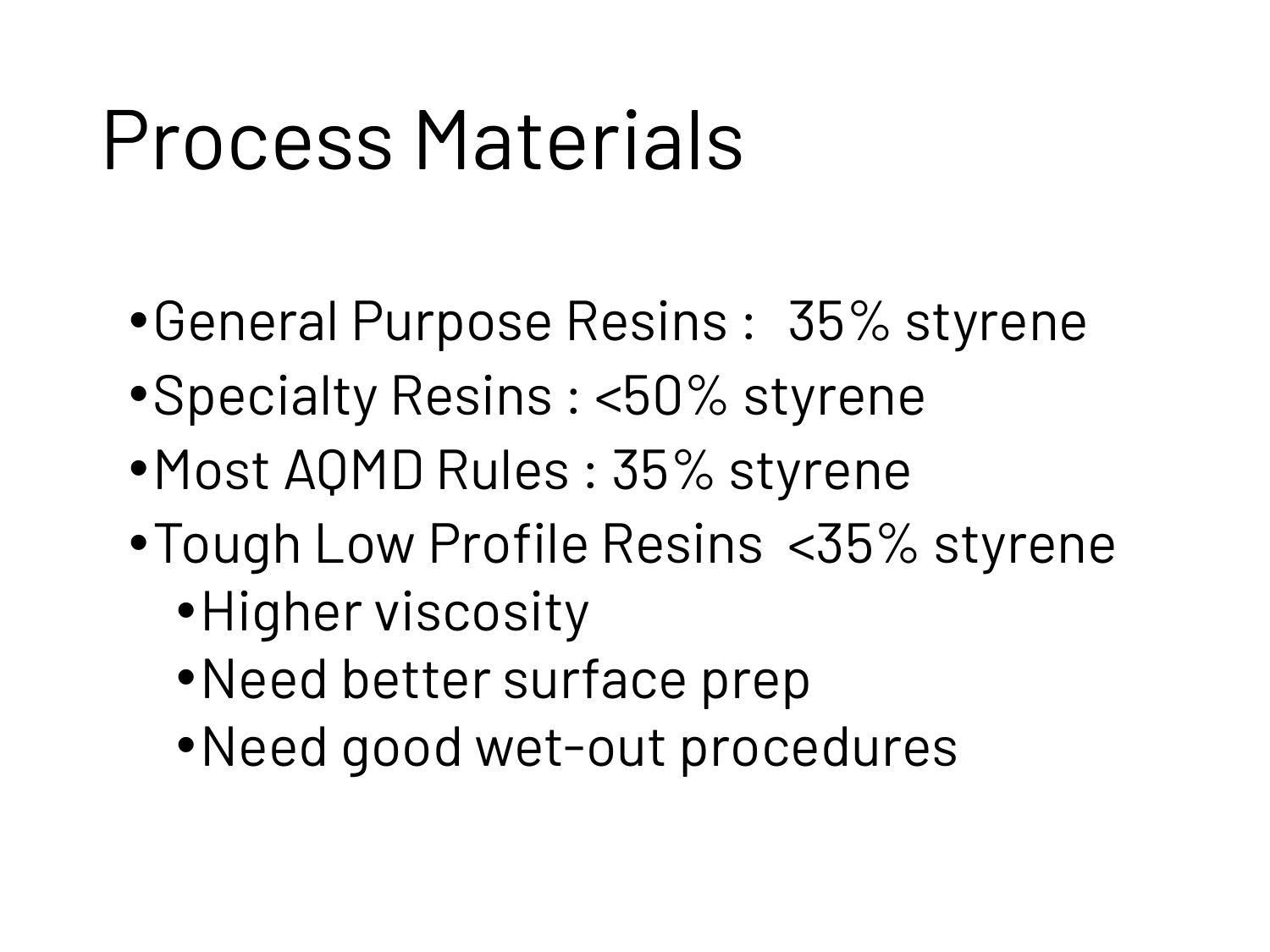

# Process Materials
General Purpose Resins :	35% styrene
Specialty Resins : <50% styrene
Most AQMD Rules : 35% styrene
Tough Low Profile Resins 	<35% styrene
Higher viscosity
Need better surface prep
Need good wet-out procedures